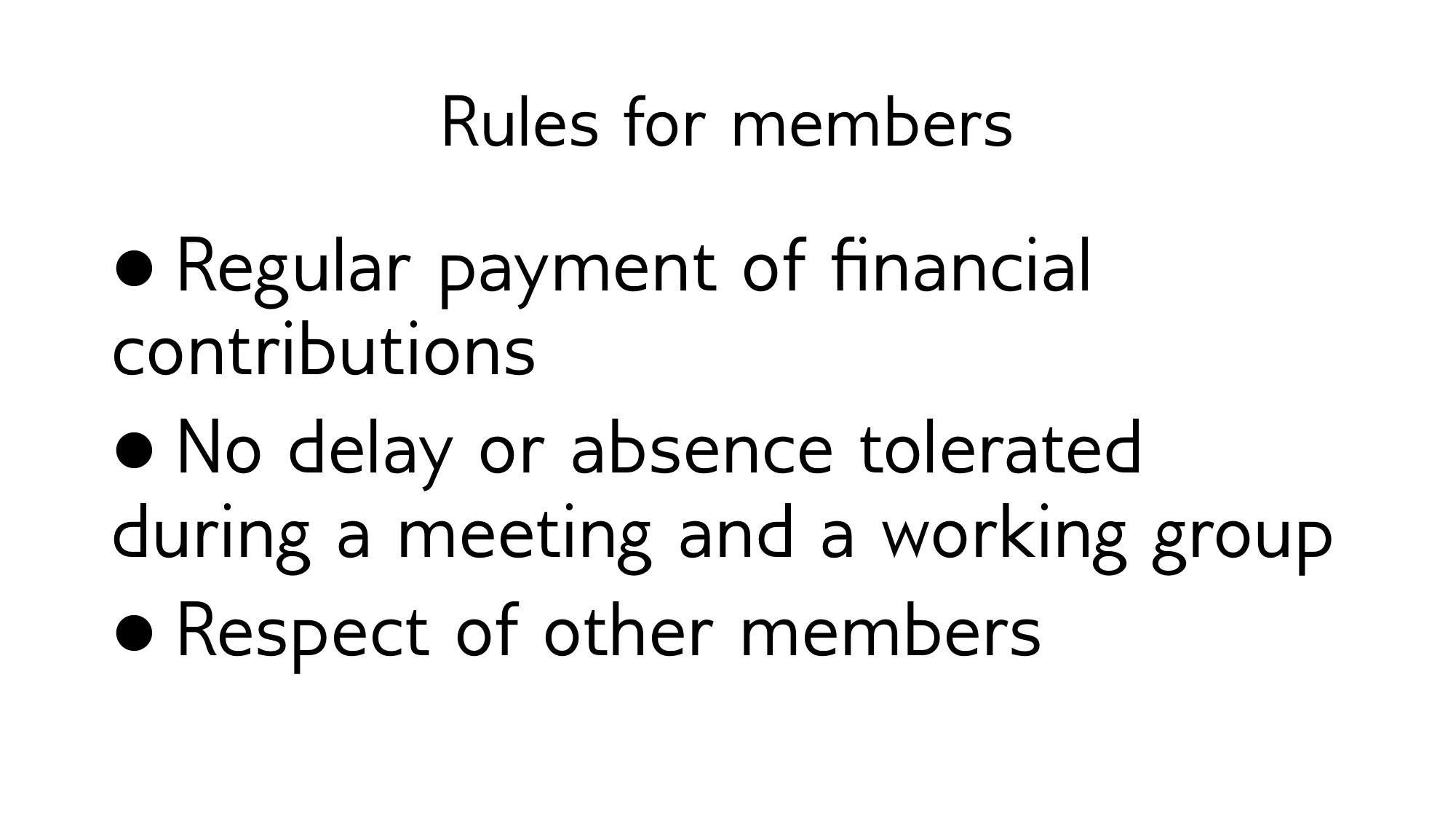

# Rules for members
● Regular payment of financial contributions
● No delay or absence tolerated during a meeting and a working group
● Respect of other members